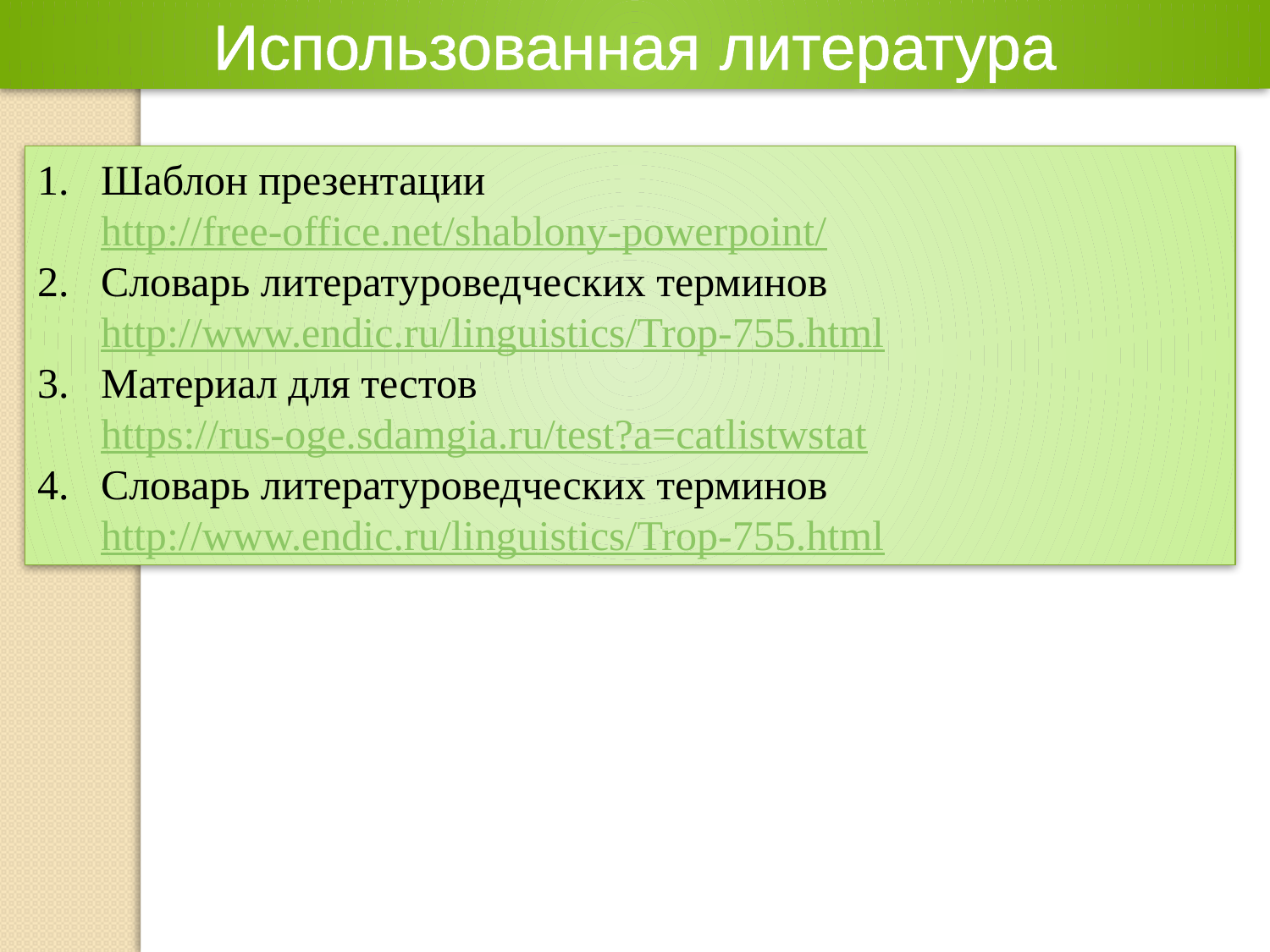

Использованная литература
Шаблон презентации http://free-office.net/shablony-powerpoint/
Словарь литературоведческих терминов http://www.endic.ru/linguistics/Trop-755.html
Материал для тестов https://rus-oge.sdamgia.ru/test?a=catlistwstat
Словарь литературоведческих терминов http://www.endic.ru/linguistics/Trop-755.html